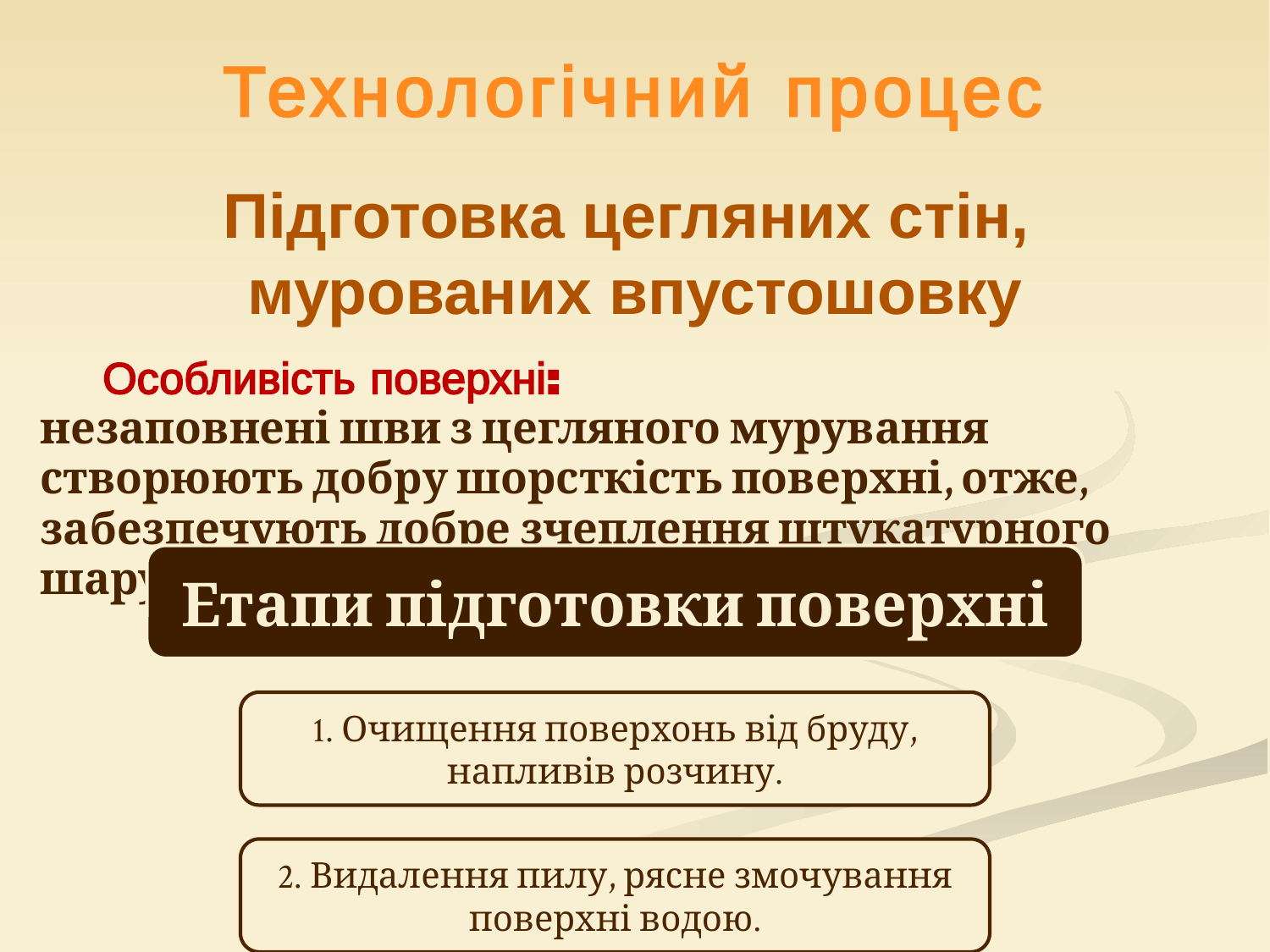

# Технологічний процес
Підготовка цегляних стін,
мурованих впустошовку
Особливість поверхні:
незаповнені шви з цегляного мурування створюють добру шорсткість поверхні, отже, забезпечують добре зчеплення штукатурного шару.

Етапи підготовки поверхні
1. Очищення поверхонь від бруду, напливів розчину.
2. Видалення пилу, рясне змочування поверхні водою.